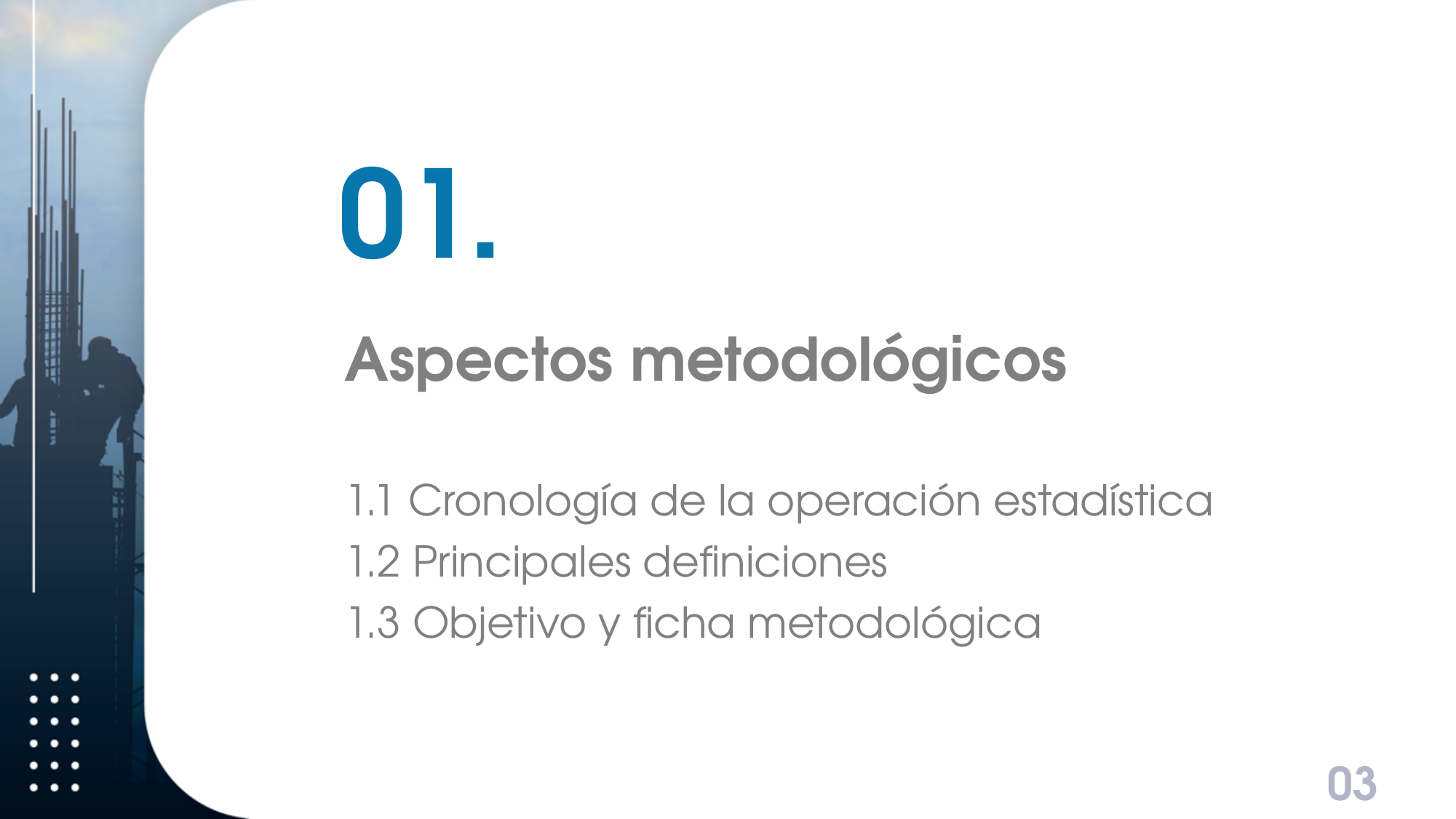

01.
# Aspectos metodológicos
1.1 Cronología de la operación estadística
1.2 Principales definiciones
1.3 Objetivo y ficha metodológica
03